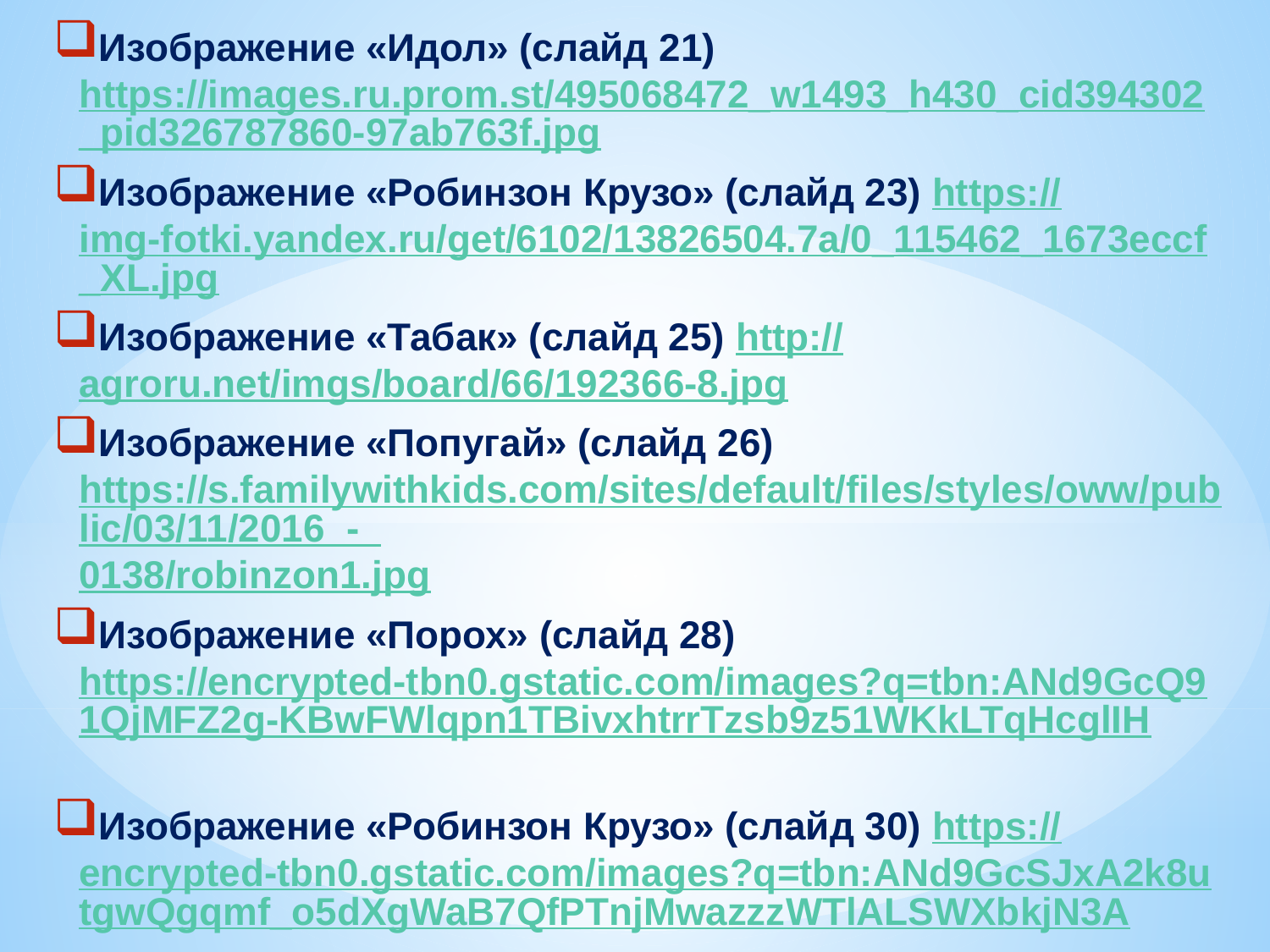

Изображение «Идол» (слайд 21) https://images.ru.prom.st/495068472_w1493_h430_cid394302_pid326787860-97ab763f.jpg
Изображение «Робинзон Крузо» (слайд 23) https://img-fotki.yandex.ru/get/6102/13826504.7a/0_115462_1673eccf_XL.jpg
Изображение «Табак» (слайд 25) http://agroru.net/imgs/board/66/192366-8.jpg
Изображение «Попугай» (слайд 26) https://s.familywithkids.com/sites/default/files/styles/oww/public/03/11/2016_-_0138/robinzon1.jpg
Изображение «Порох» (слайд 28) https://encrypted-tbn0.gstatic.com/images?q=tbn:ANd9GcQ91QjMFZ2g-KBwFWlqpn1TBivxhtrrTzsb9z51WKkLTqHcglIH
Изображение «Робинзон Крузо» (слайд 30) https://encrypted-tbn0.gstatic.com/images?q=tbn:ANd9GcSJxA2k8utgwQgqmf_o5dXgWaB7QfPTnjMwazzzWTlALSWXbkjN3A